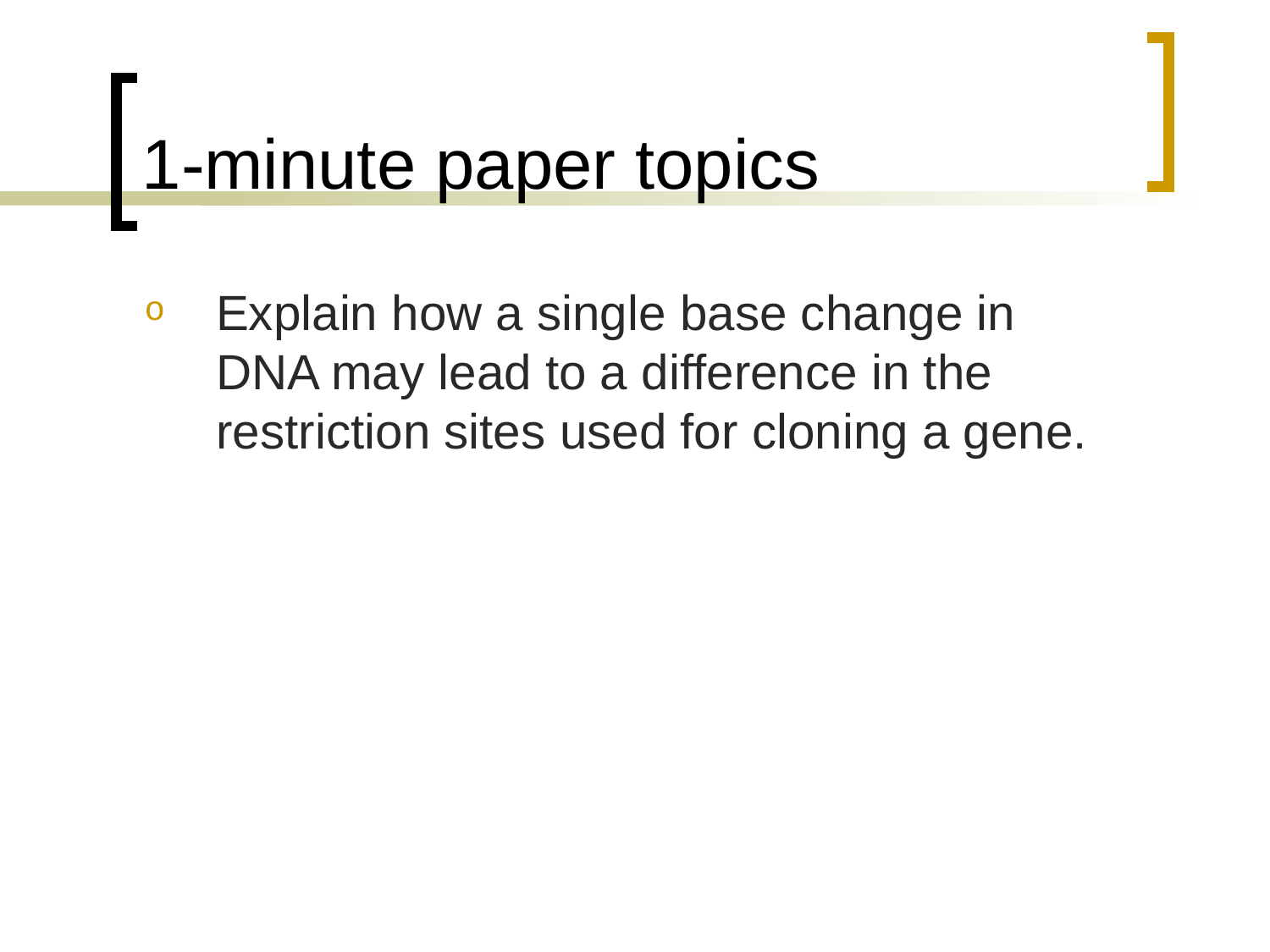

# 1-minute paper topics
Explain how a single base change in DNA may lead to a difference in the restriction sites used for cloning a gene.